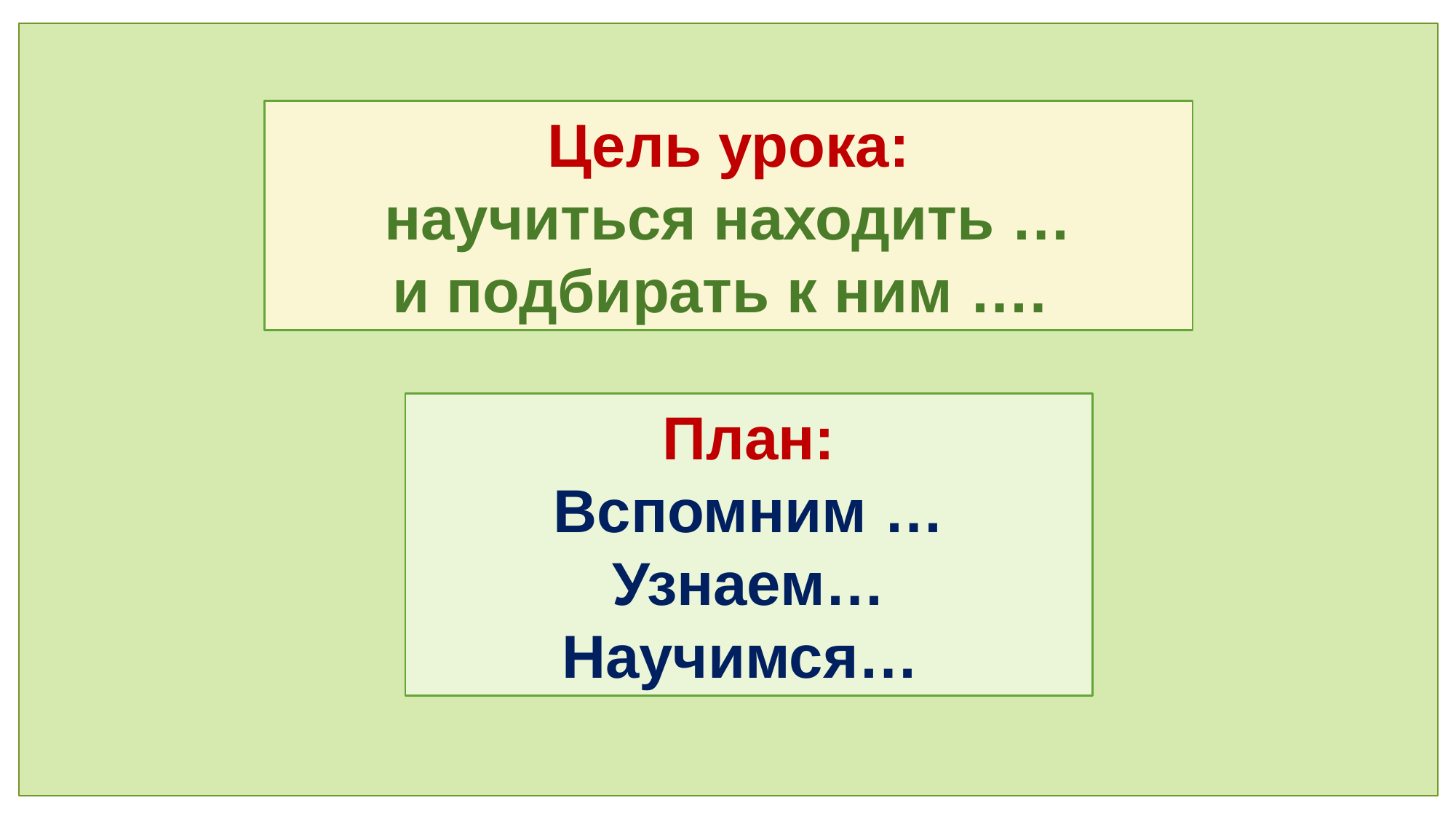

Цель урока:
научиться находить …
и подбирать к ним ….
План:
Вспомним …
Узнаем…
Научимся…